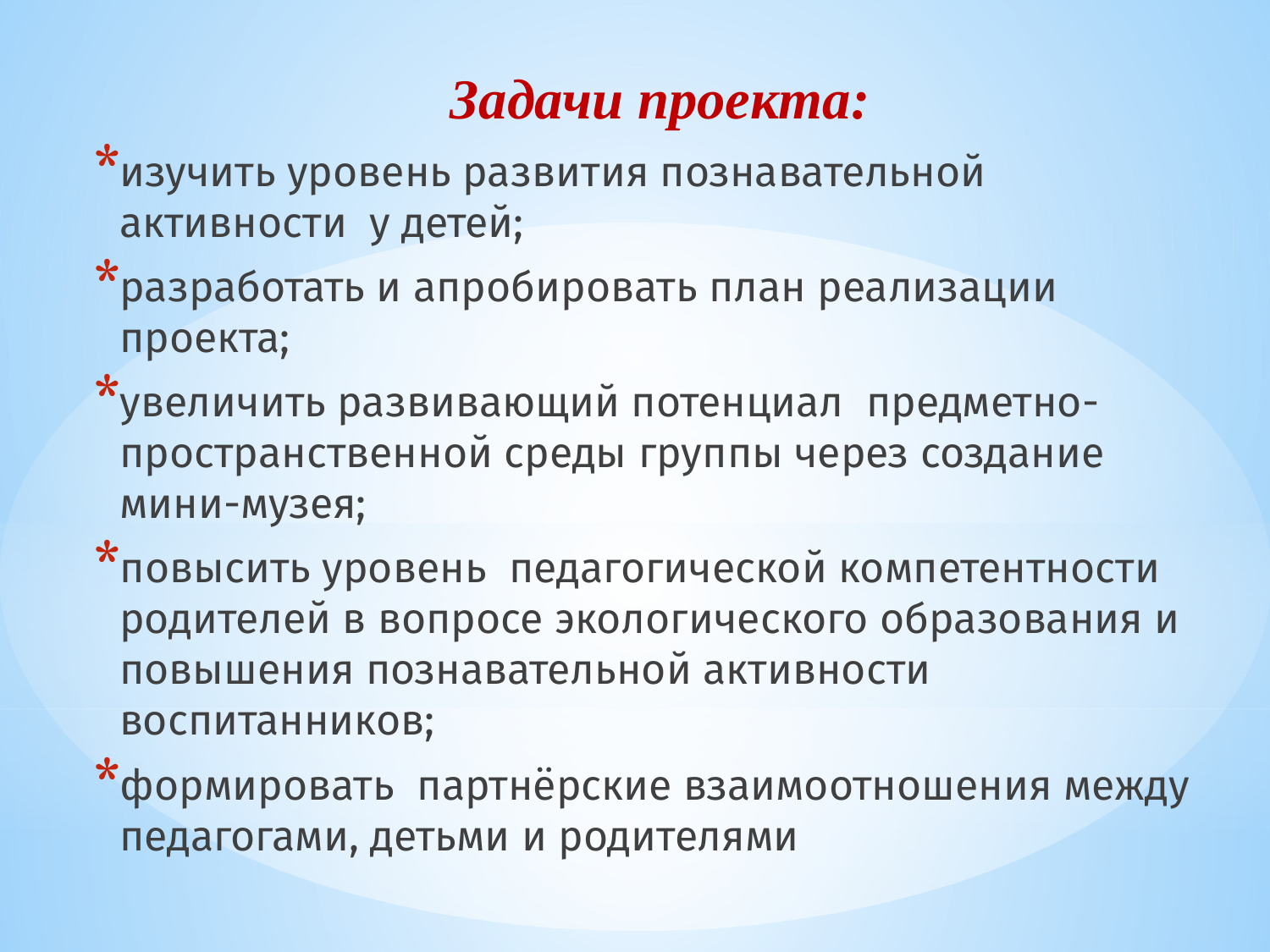

Задачи проекта:
изучить уровень развития познавательной активности  у детей;
разработать и апробировать план реализации проекта;
увеличить развивающий потенциал  предметно-пространственной среды группы через создание мини-музея;
повысить уровень  педагогической компетентности родителей в вопросе экологического образования и повышения познавательной активности воспитанников;
формировать  партнёрские взаимоотношения между педагогами, детьми и родителями